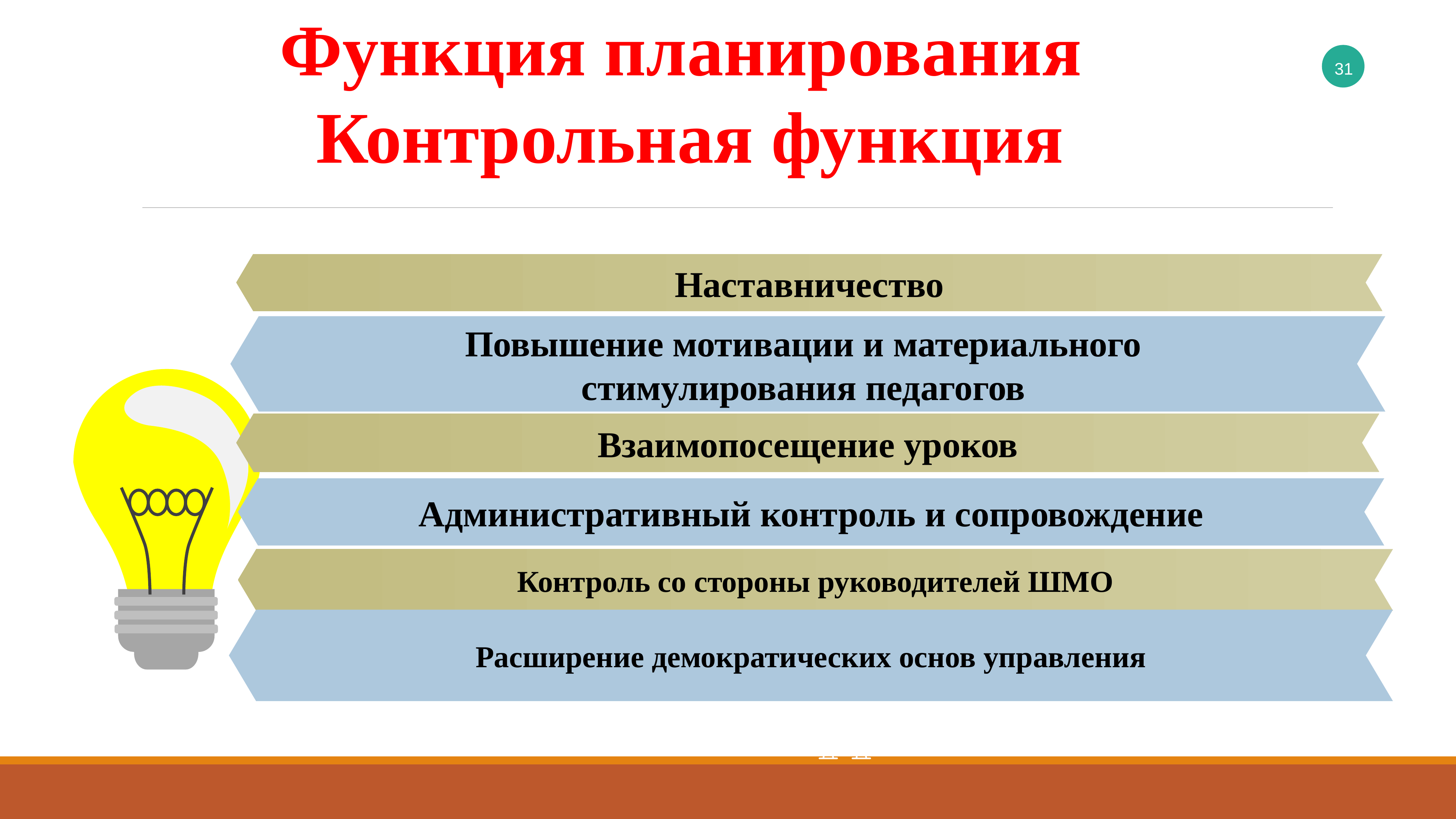

Функция планирования
Контрольная функция
Наставничество
Повышение мотивации и материального
стимулирования педагогов

Взаимопосещение уроков
Административный контроль и сопровождение

Private equity has successfully attracted the best and brightest in corporate America, including top performers from Fortune 500 companies and elite strategy and.
Контроль со стороны руководителей ШМО
Расширение демократических основ управления

Private equity has successfully attracted the best and brightest in corporate America, including top performers from.